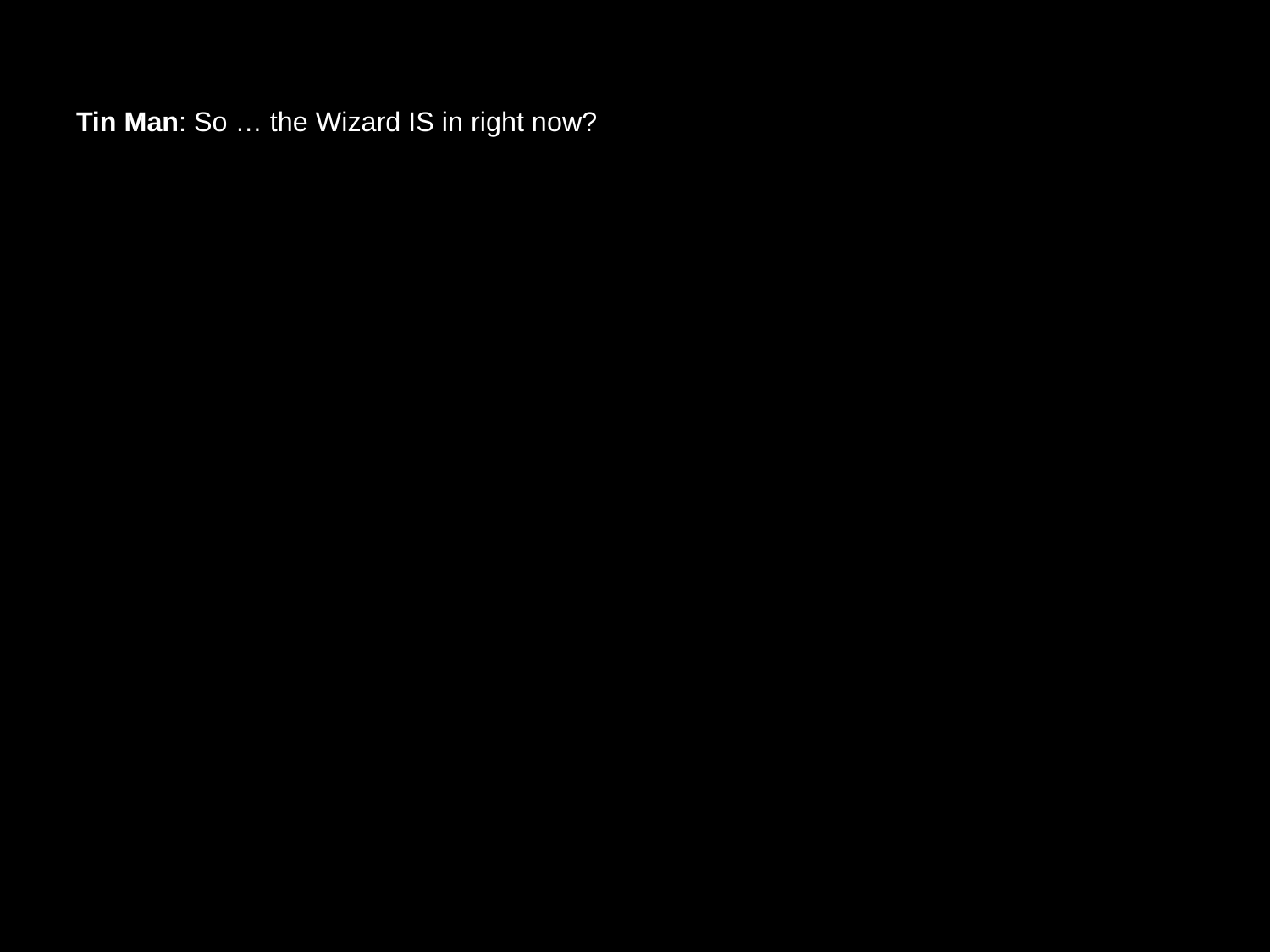

# Tin Man: So … the Wizard IS in right now?